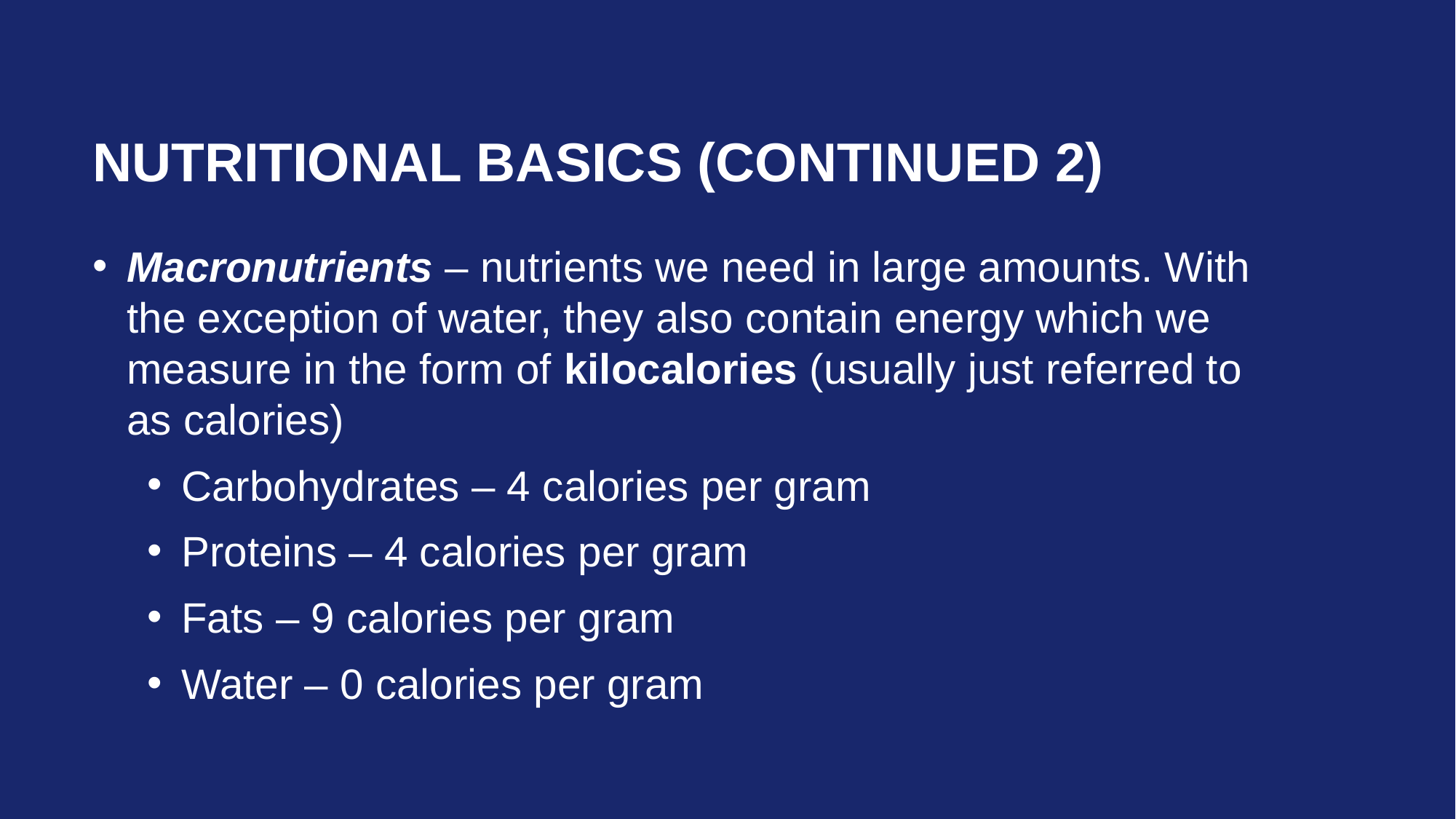

# Nutritional Basics (continued 2)
Macronutrients – nutrients we need in large amounts. With the exception of water, they also contain energy which we measure in the form of kilocalories (usually just referred to as calories)
Carbohydrates – 4 calories per gram
Proteins – 4 calories per gram
Fats – 9 calories per gram
Water – 0 calories per gram